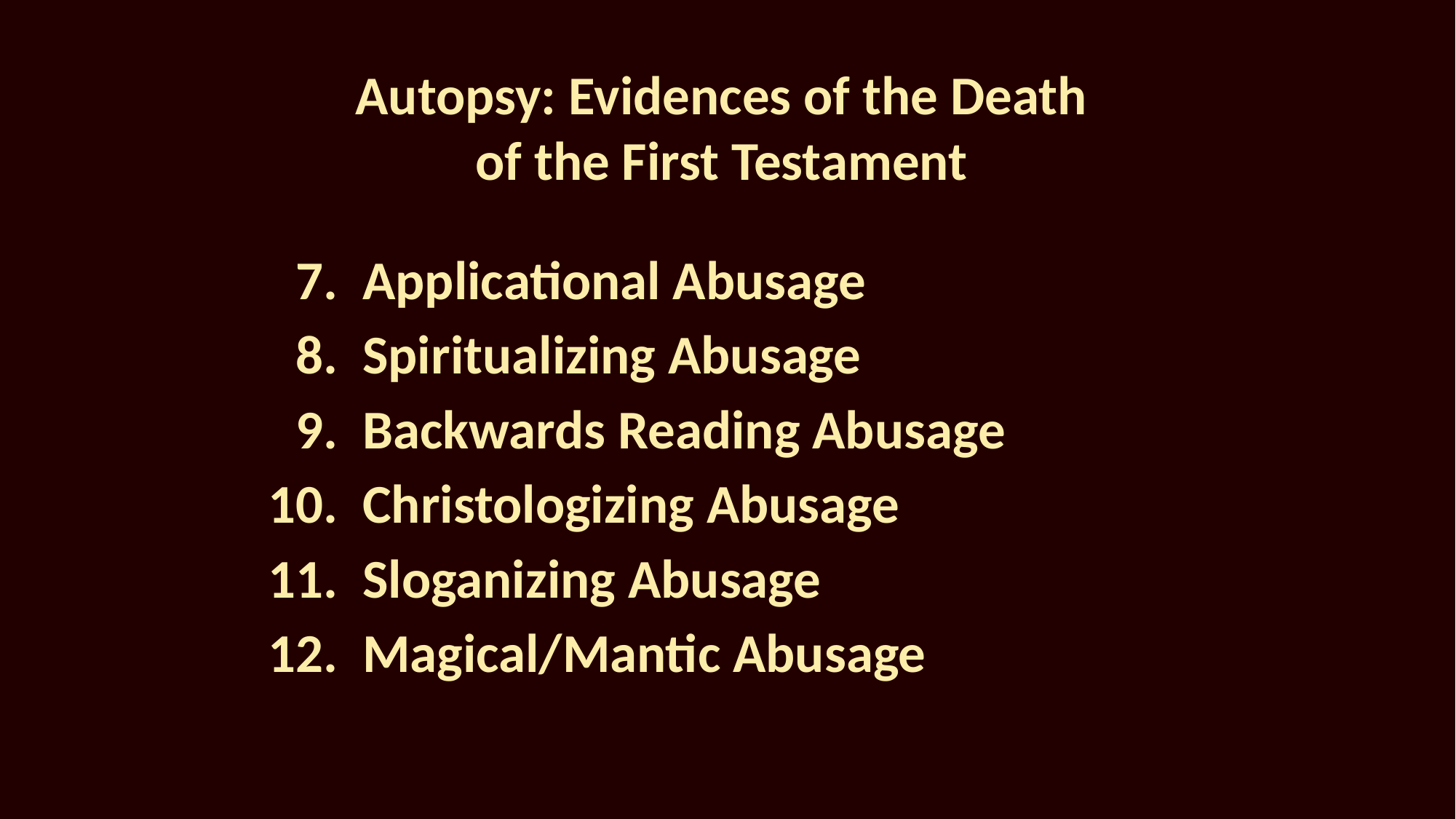

# Autopsy: Evidences of the Death of the First Testament
 Applicational Abusage
 Spiritualizing Abusage
 Backwards Reading Abusage
 Christologizing Abusage
 Sloganizing Abusage
 Magical/Mantic Abusage